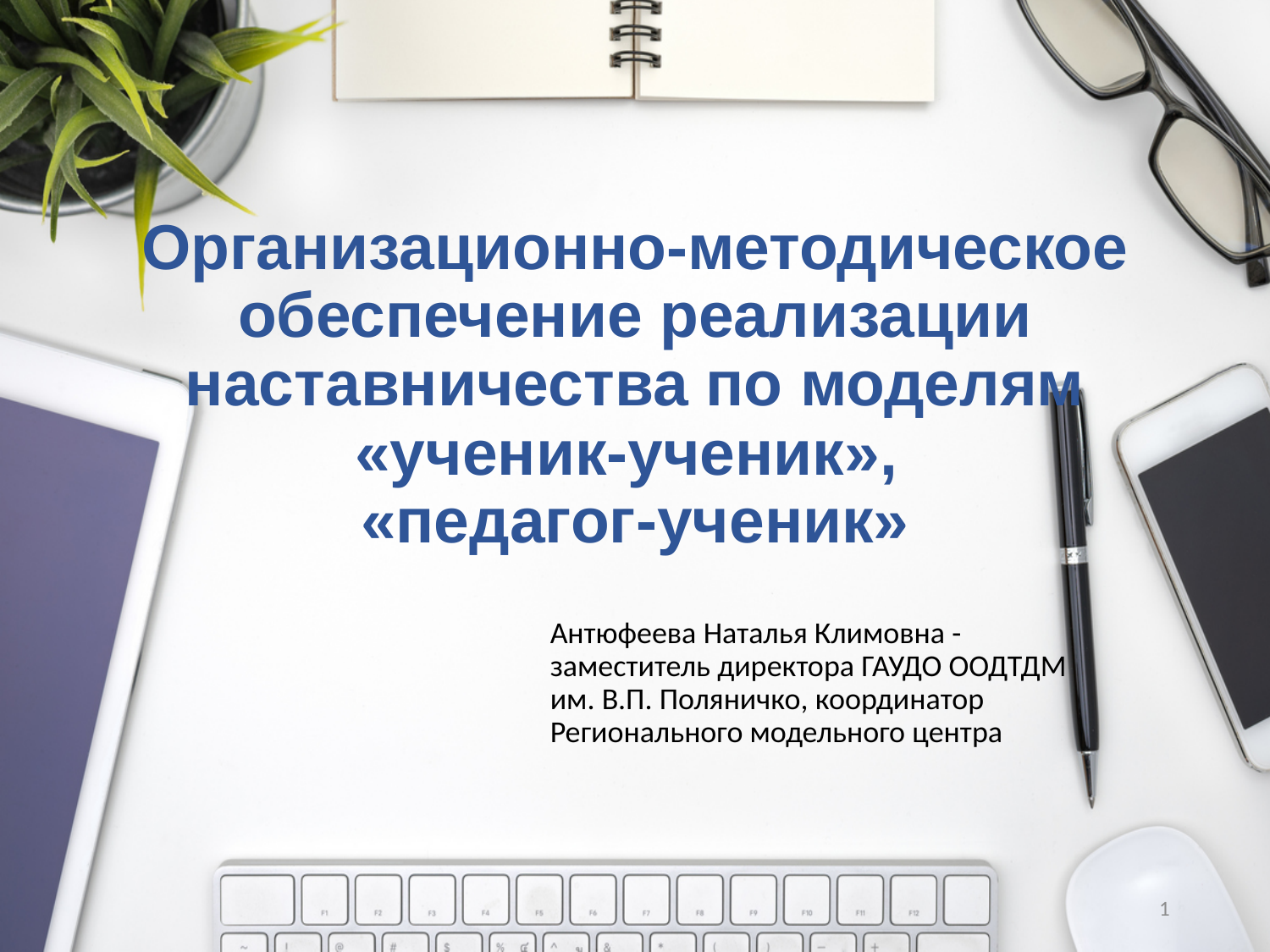

# Организационно-методическое обеспечение реализации наставничества по моделям «ученик-ученик», «педагог-ученик»
Антюфеева Наталья Климовна - заместитель директора ГАУДО ООДТДМ им. В.П. Поляничко, координатор Регионального модельного центра
1